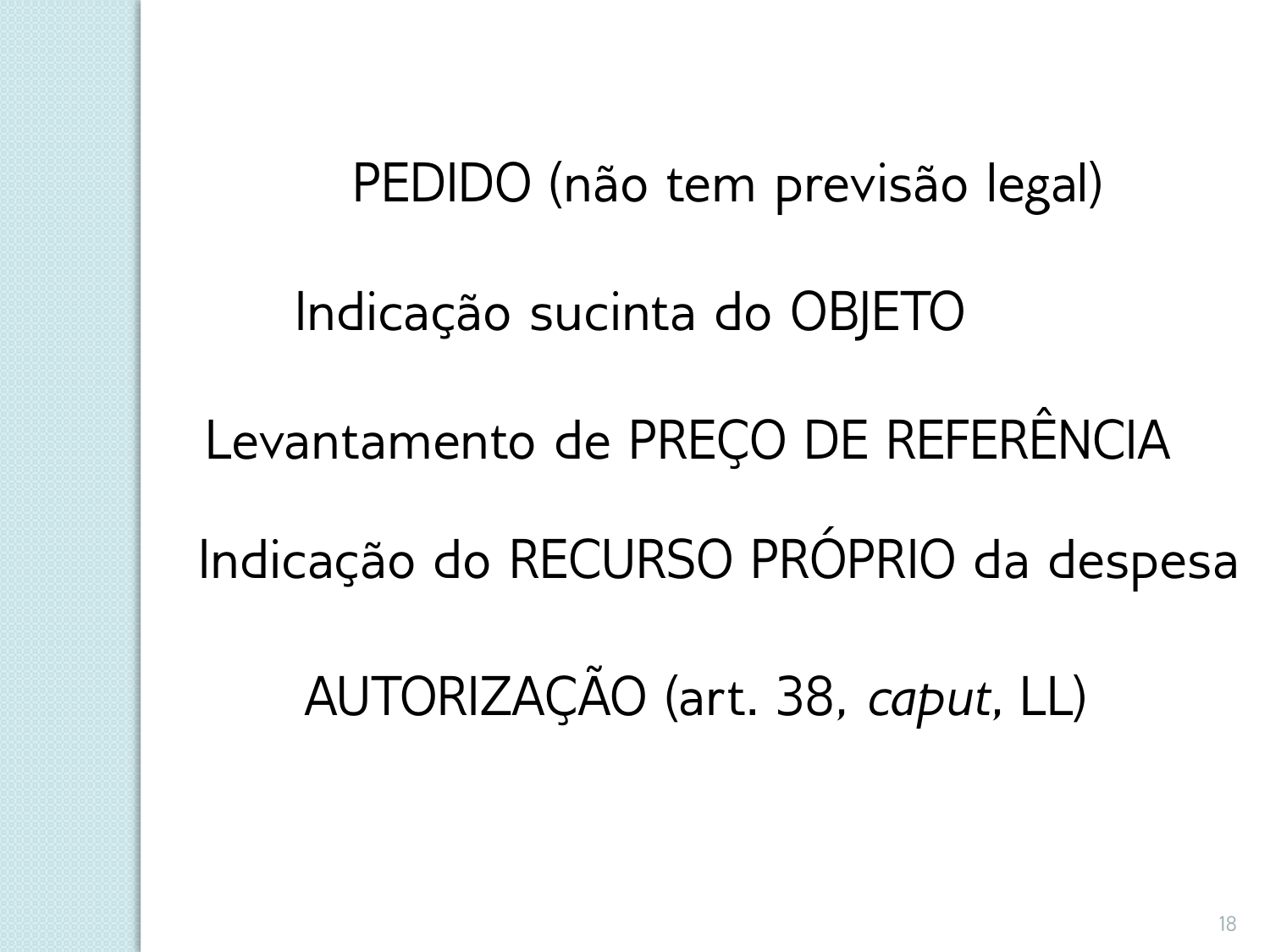

PEDIDO (não tem previsão legal)
Indicação sucinta do OBJETO
Levantamento de PREÇO DE REFERÊNCIA
Indicação do RECURSO PRÓPRIO da despesa
	AUTORIZAÇÃO (art. 38, caput, LL)
18